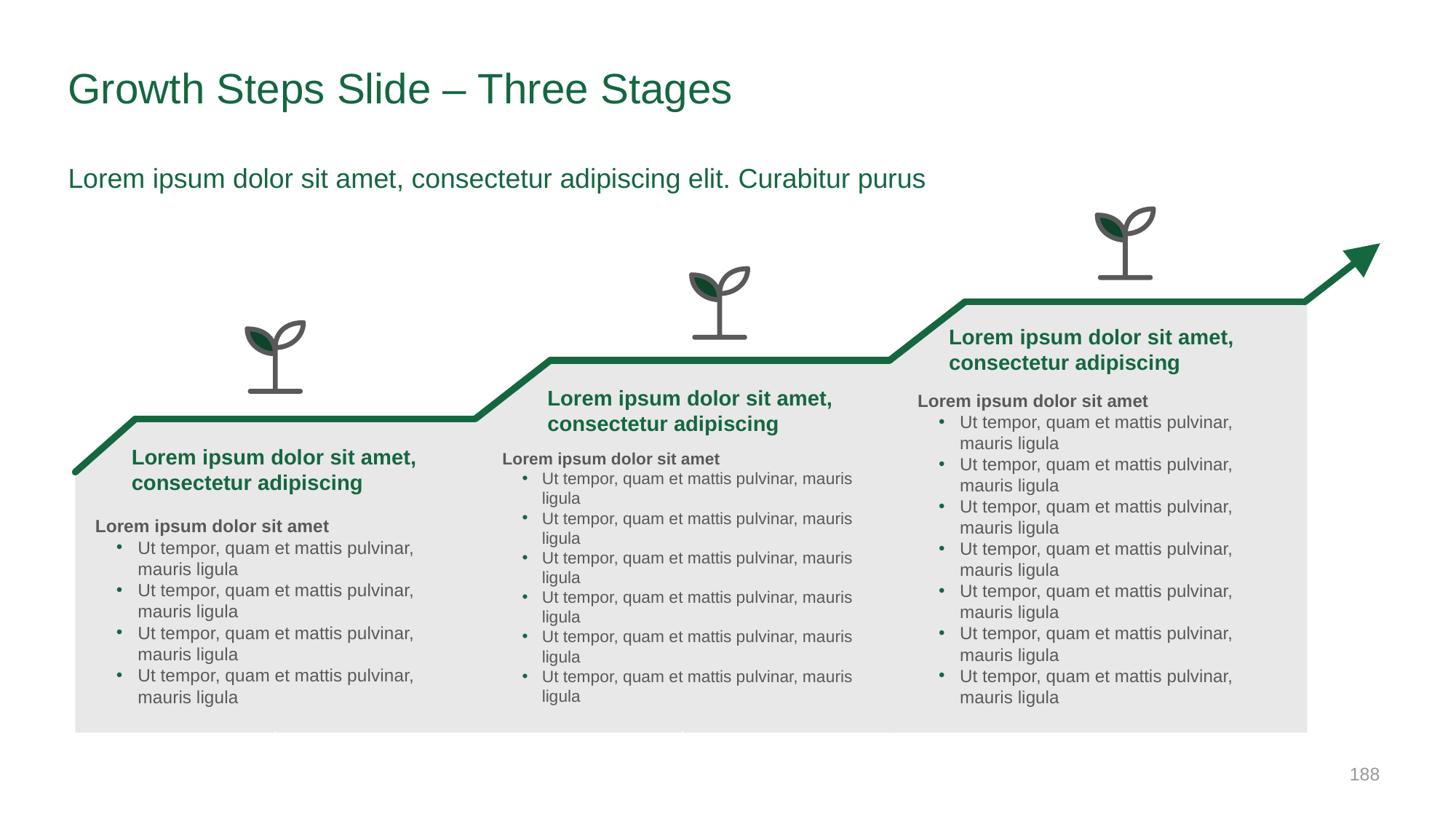

# Growth Steps Slide – Three Stages
Lorem ipsum dolor sit amet, consectetur adipiscing elit. Curabitur purus

Lorem ipsum dolor sit amet, consectetur adipiscing

Lorem ipsum dolor sit amet, consectetur adipiscing
Lorem ipsum dolor sit amet
Ut tempor, quam et mattis pulvinar, mauris ligula
Ut tempor, quam et mattis pulvinar, mauris ligula
Ut tempor, quam et mattis pulvinar, mauris ligula
Ut tempor, quam et mattis pulvinar, mauris ligula
Ut tempor, quam et mattis pulvinar, mauris ligula
Ut tempor, quam et mattis pulvinar, mauris ligula
Ut tempor, quam et mattis pulvinar, mauris ligula

Lorem ipsum dolor sit amet, consectetur adipiscing
Lorem ipsum dolor sit amet
Ut tempor, quam et mattis pulvinar, mauris ligula
Ut tempor, quam et mattis pulvinar, mauris ligula
Ut tempor, quam et mattis pulvinar, mauris ligula
Ut tempor, quam et mattis pulvinar, mauris ligula
Ut tempor, quam et mattis pulvinar, mauris ligula
Ut tempor, quam et mattis pulvinar, mauris ligula
Lorem ipsum dolor sit amet
Ut tempor, quam et mattis pulvinar, mauris ligula
Ut tempor, quam et mattis pulvinar, mauris ligula
Ut tempor, quam et mattis pulvinar, mauris ligula
Ut tempor, quam et mattis pulvinar, mauris ligula
188